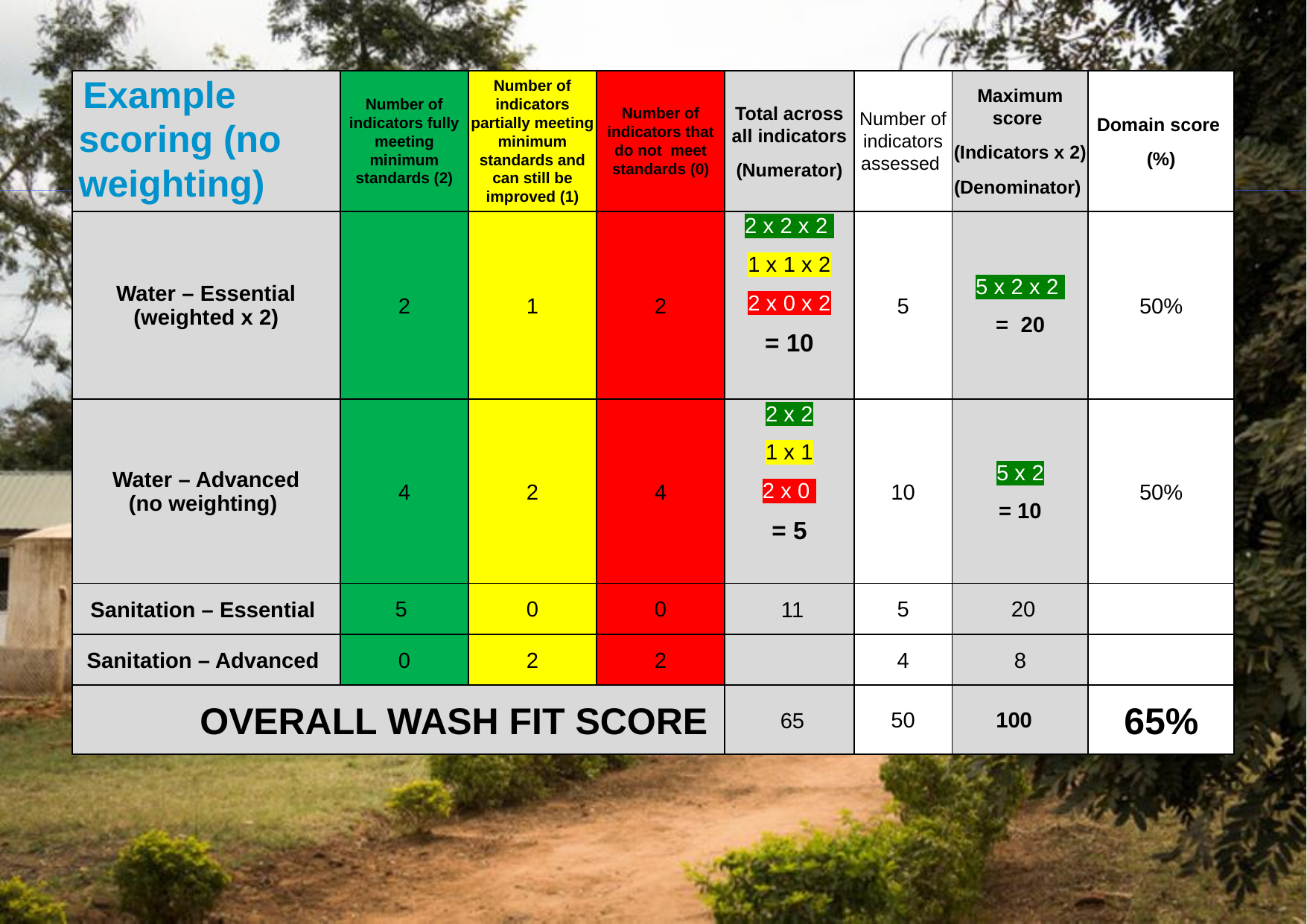

| Example scoring (no weighting) | Number of indicators fully meeting minimum standards (2) | Number of indicators partially meeting minimum standards and can still be improved (1) | Number of indicators that do not meet standards (0) | Total across all indicators (Numerator) | Number of indicators assessed | Maximum score (Indicators x 2) (Denominator) | Domain score (%) |
| --- | --- | --- | --- | --- | --- | --- | --- |
| Water – Essential (weighted x 2) | 2 | 1 | 2 | 2 x 2 x 2 1 x 1 x 2 2 x 0 x 2 = 10 | 5 | 5 x 2 x 2 =  20 | 50% |
| Water – Advanced (no weighting) | 4 | 2 | 4 | 2 x 2 1 x 1 2 x 0 = 5 | 10 | 5 x 2 = 10 | 50% |
| Sanitation – Essential | 5 | 0 | 0 | 11 | 5 | 20 |  |
| Sanitation – Advanced | 0 | 2 | 2 |  | 4 | 8 |  |
| OVERALL WASH FIT SCORE |  |  |  | 65 | 50 | 100 | 65% |